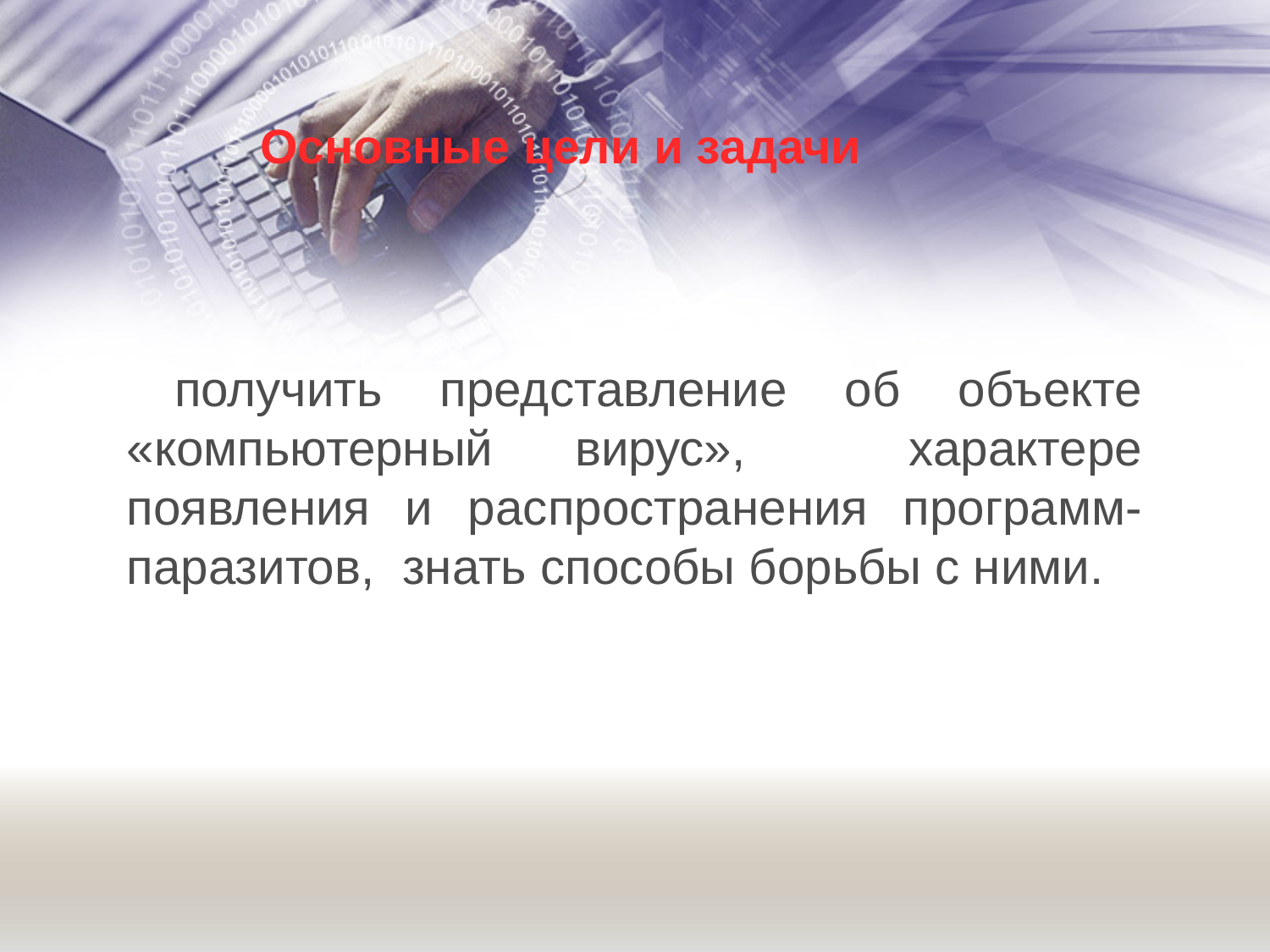

Основные цели и задачи
получить представление об объекте «компьютерный вирус»,  характере появления и распространения программ-паразитов,  знать способы борьбы с ними.